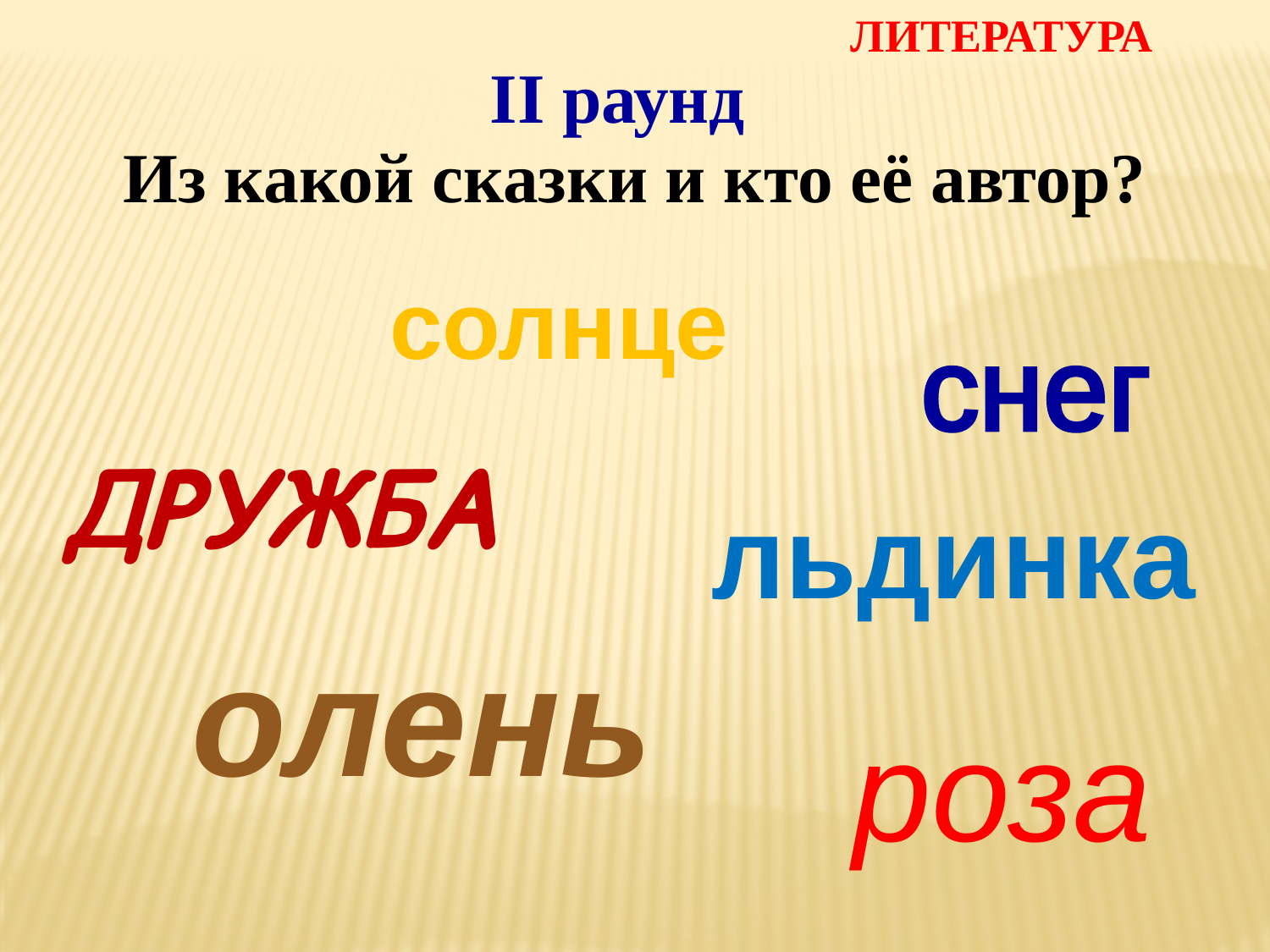

ЛИТЕРАТУРА

II раунд
Из какой сказки и кто её автор?
солнце
снег
ДРУЖБА
льдинка
олень
роза